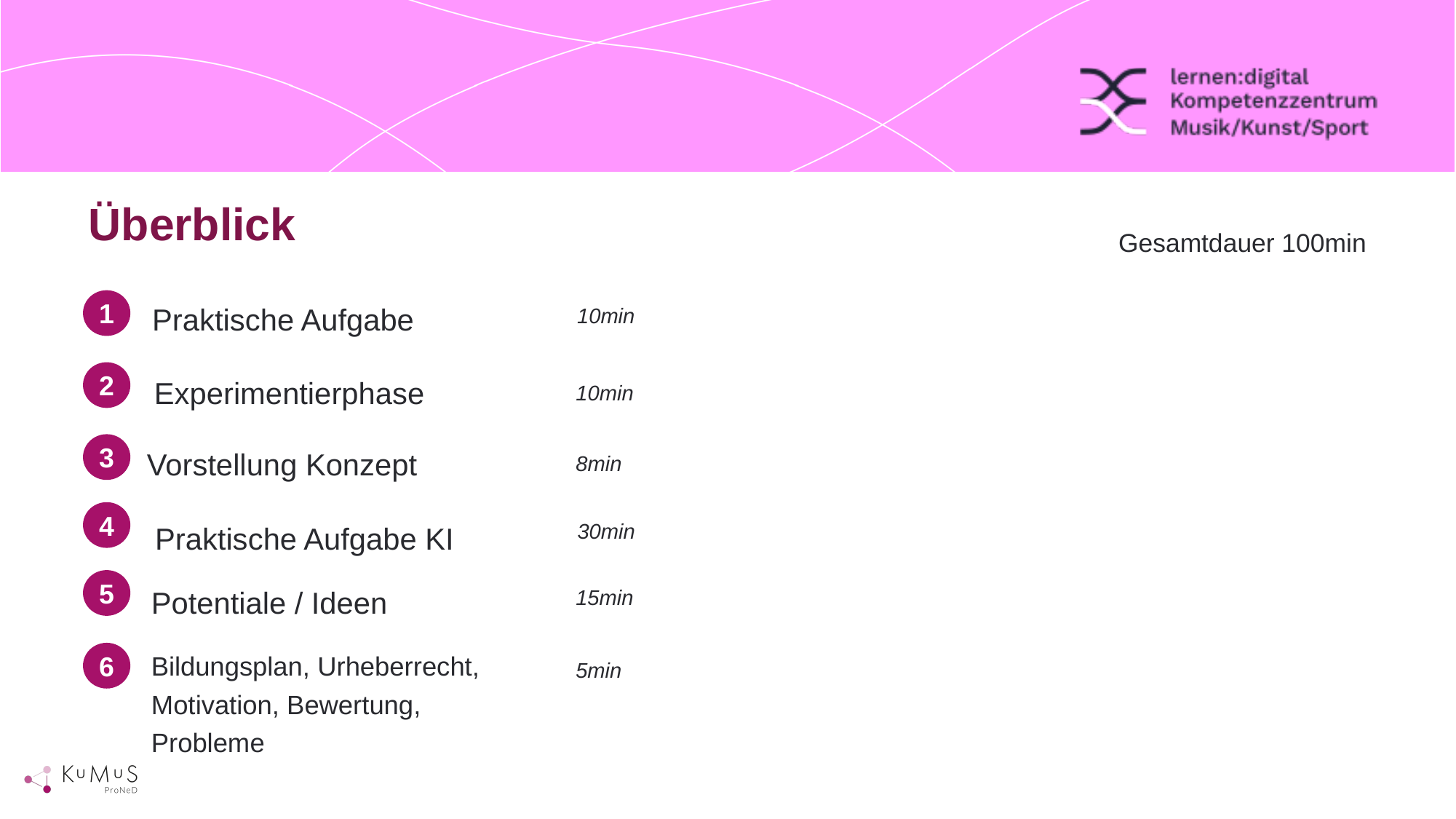

# Überblick
Gesamtdauer 100min

1
Praktische Aufgabe
10min

2
Experimentierphase
10min

3
Vorstellung Konzept
8min

4
Praktische Aufgabe KI
30min

5
Potentiale / Ideen
15min

6
Bildungsplan, Urheberrecht, Motivation, Bewertung, Probleme
5min